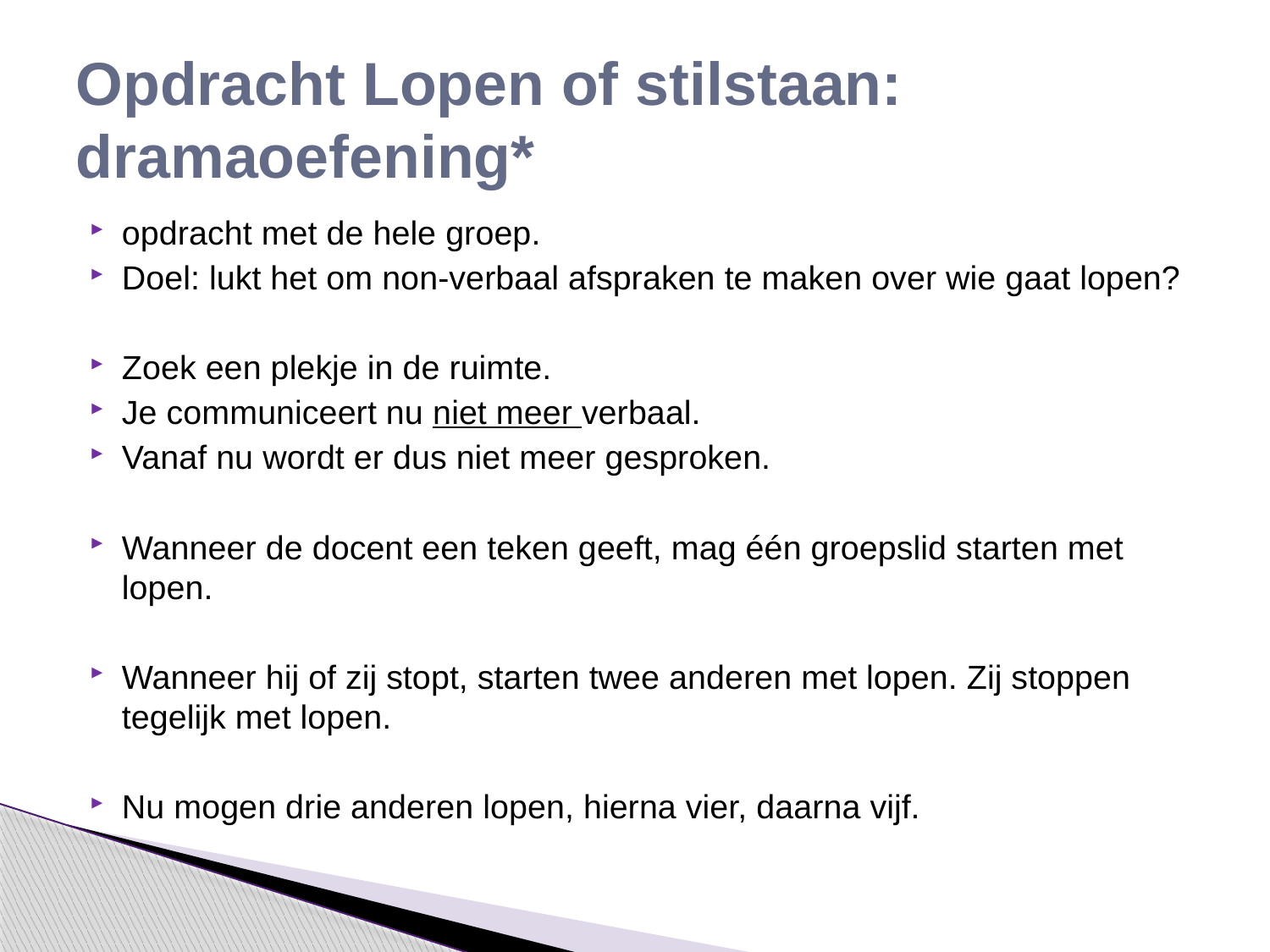

# Opdracht Lopen of stilstaan: dramaoefening*
opdracht met de hele groep.
Doel: lukt het om non-verbaal afspraken te maken over wie gaat lopen?

Zoek een plekje in de ruimte.
Je communiceert nu niet meer verbaal.
Vanaf nu wordt er dus niet meer gesproken.

Wanneer de docent een teken geeft, mag één groepslid starten met lopen.

Wanneer hij of zij stopt, starten twee anderen met lopen. Zij stoppen tegelijk met lopen.

Nu mogen drie anderen lopen, hierna vier, daarna vijf.